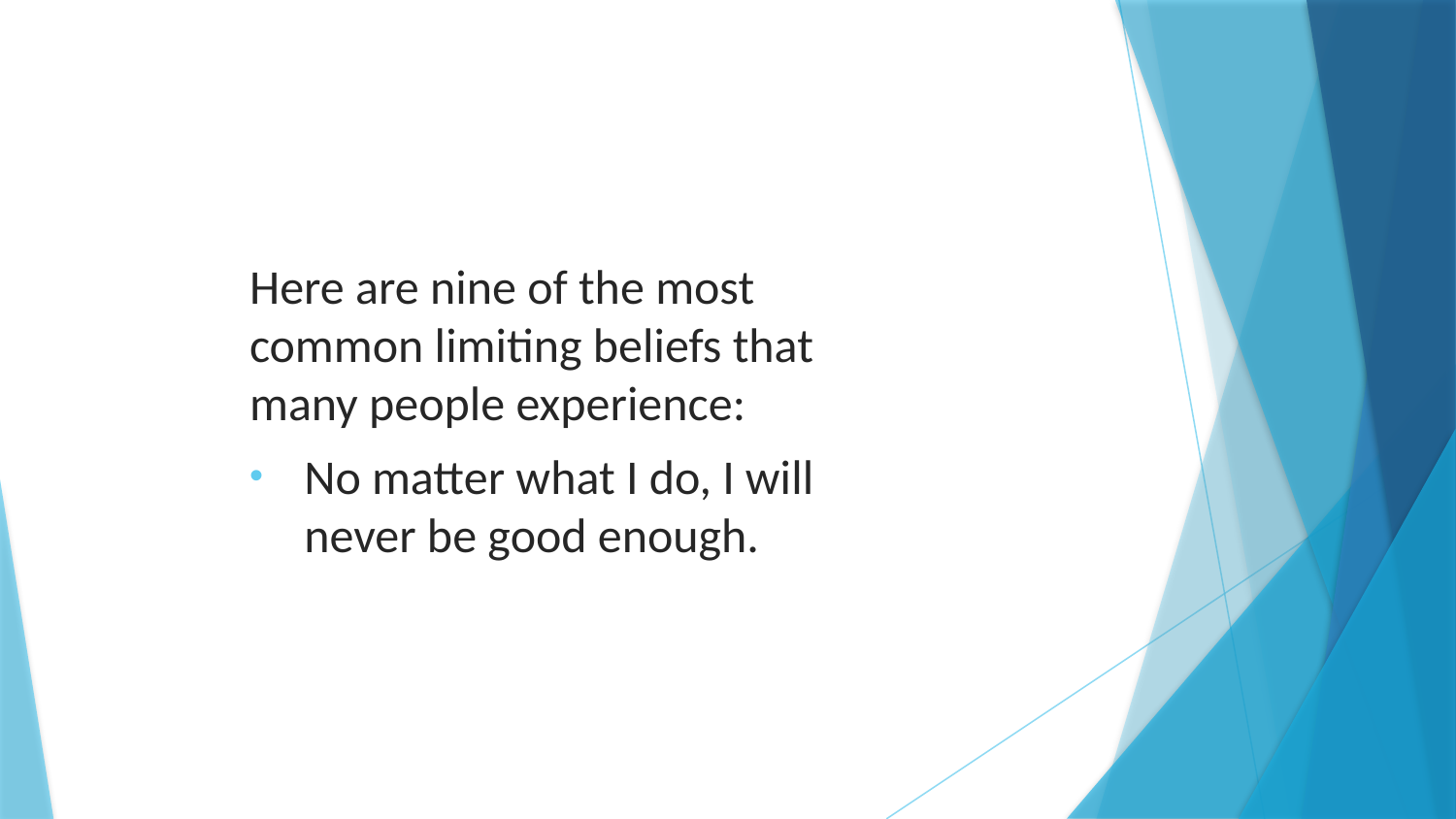

Here are nine of the most common limiting beliefs that many people experience:
No matter what I do, I will never be good enough.